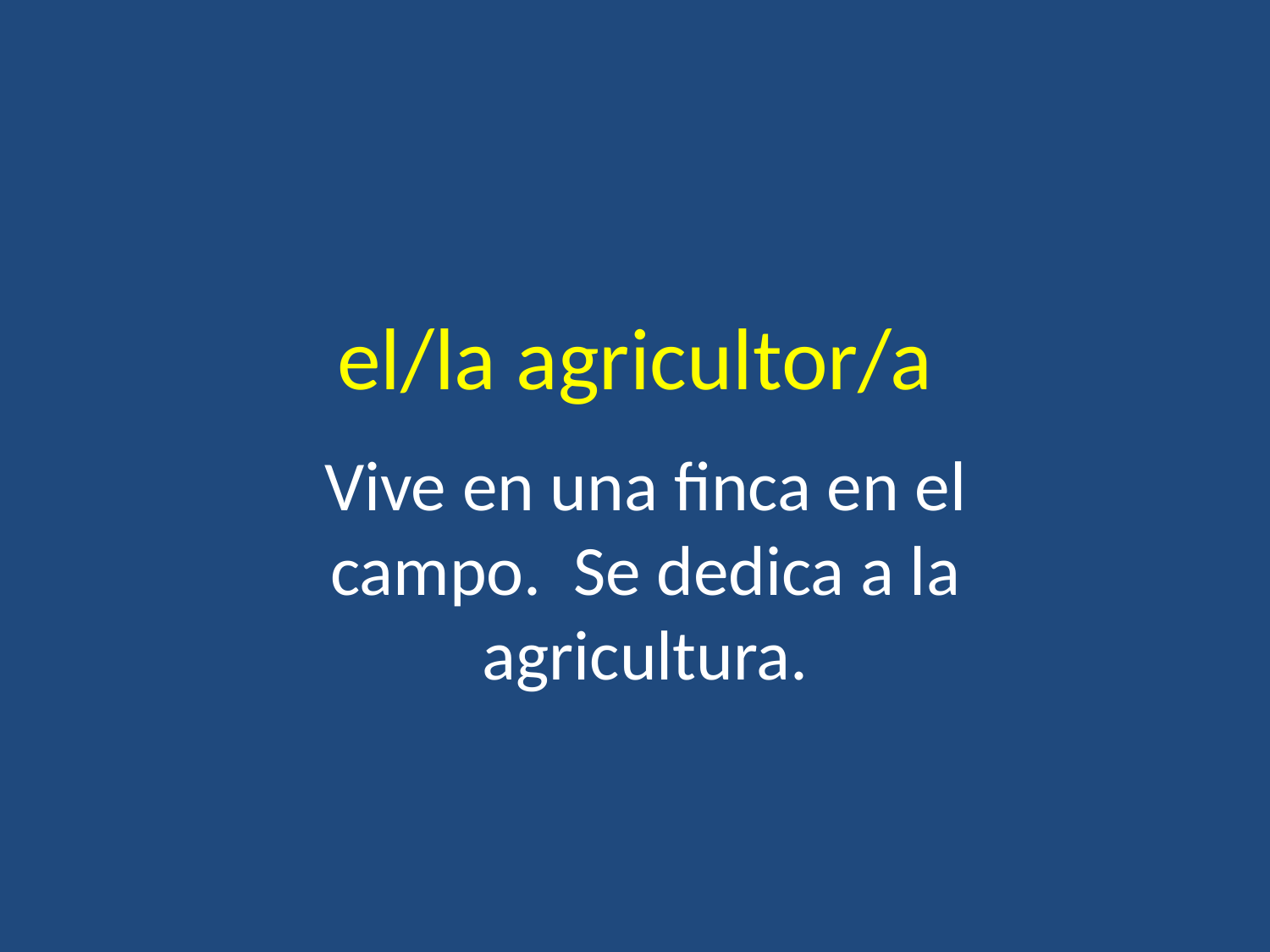

# el/la agricultor/a
Vive en una finca en el campo.  Se dedica a la agricultura.